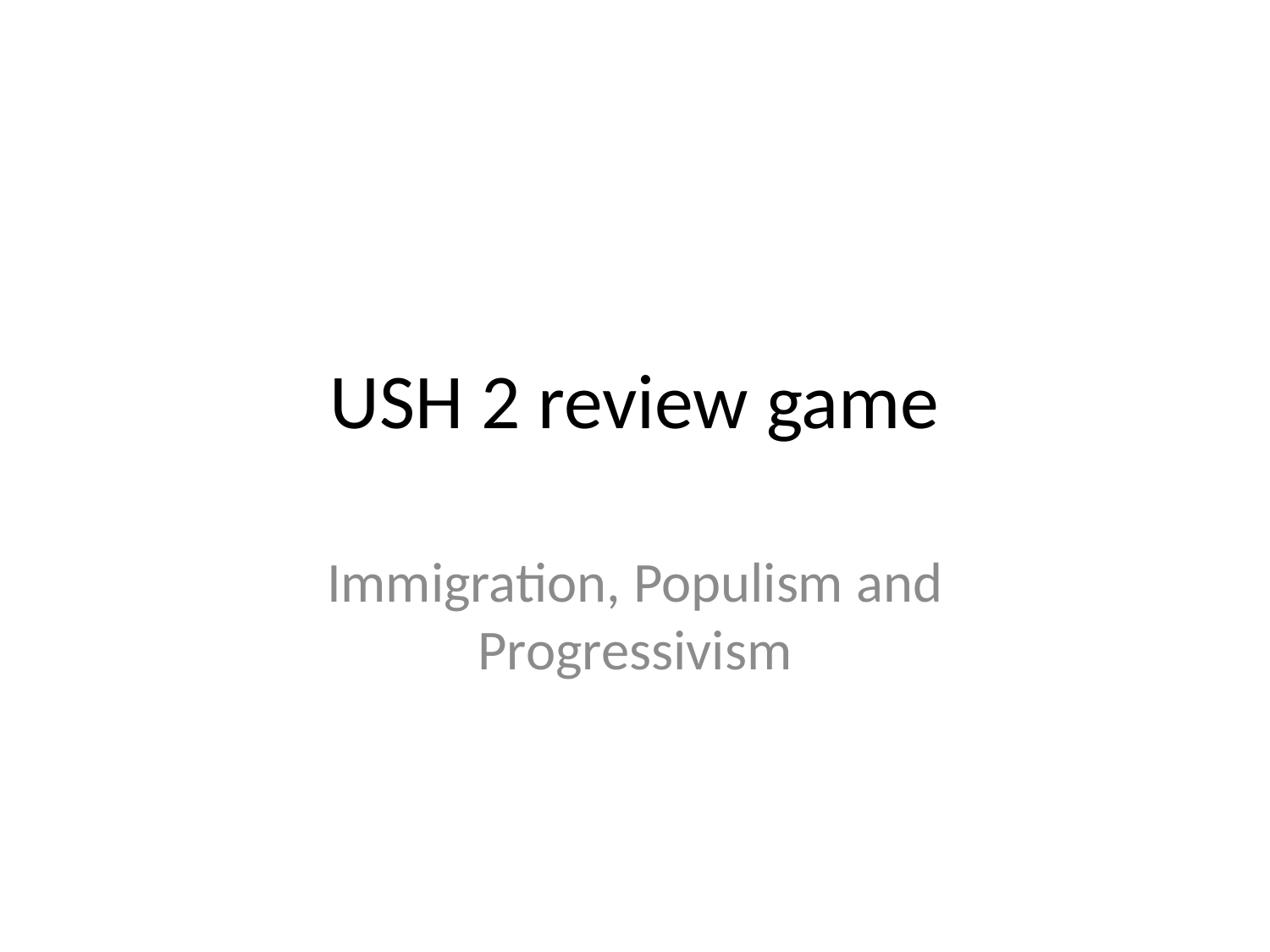

# USH 2 review game
Immigration, Populism and Progressivism